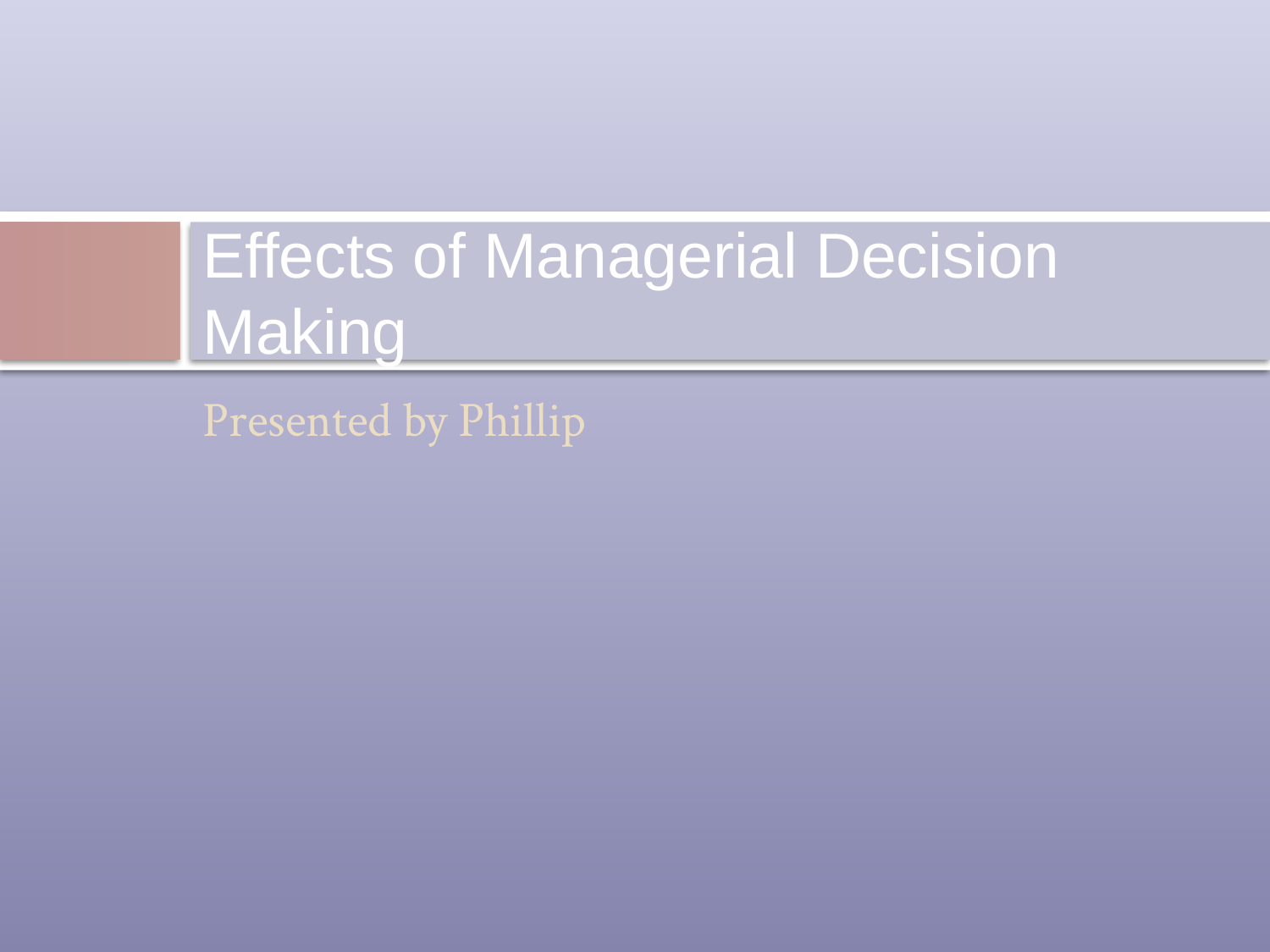

# Effects of Managerial Decision Making
Presented by Phillip